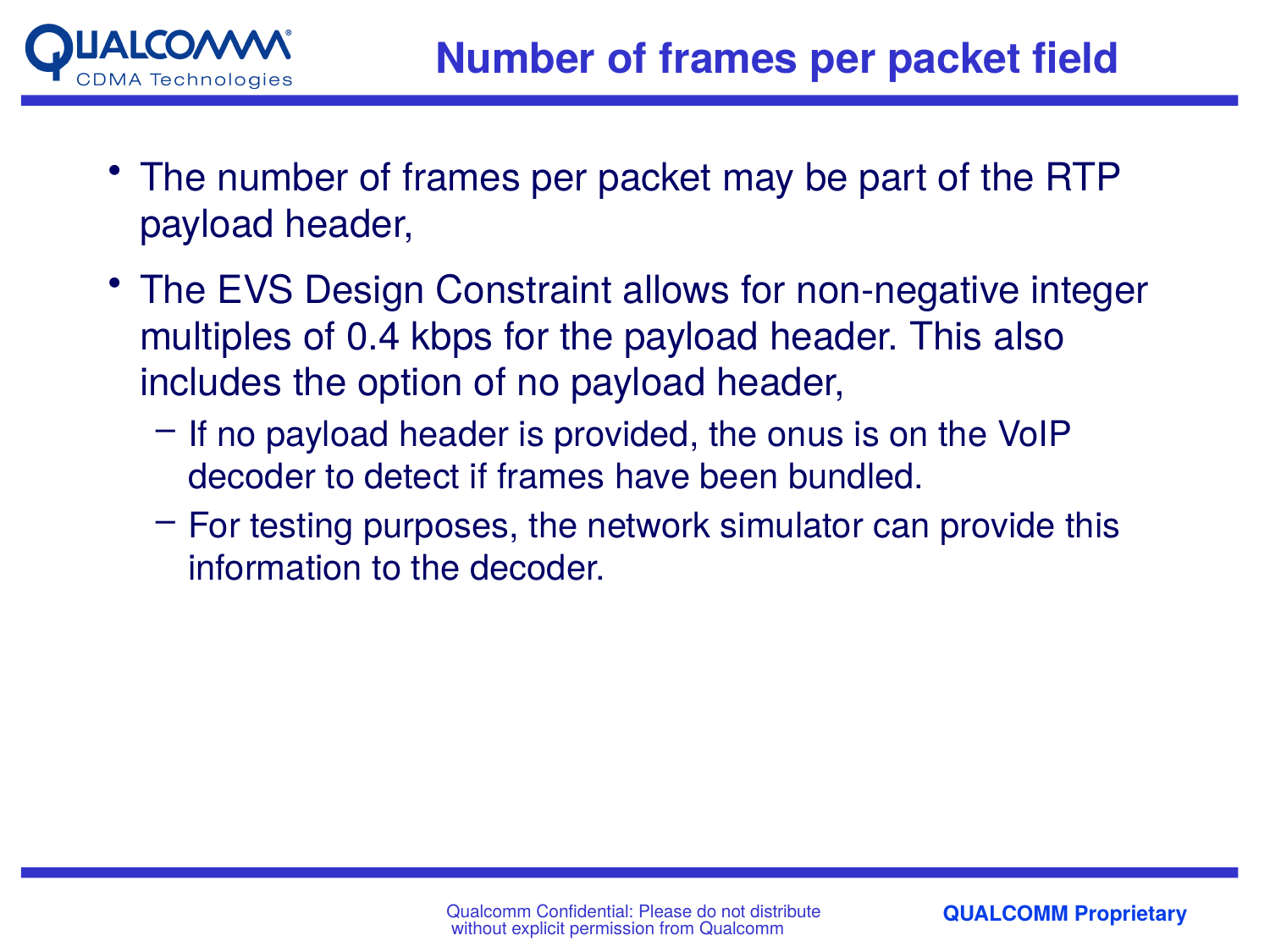

# Number of frames per packet field
The number of frames per packet may be part of the RTP payload header,
The EVS Design Constraint allows for non-negative integer multiples of 0.4 kbps for the payload header. This also includes the option of no payload header,
If no payload header is provided, the onus is on the VoIP decoder to detect if frames have been bundled.
For testing purposes, the network simulator can provide this information to the decoder.
Qualcomm Confidential: Please do not distribute without explicit permission from Qualcomm